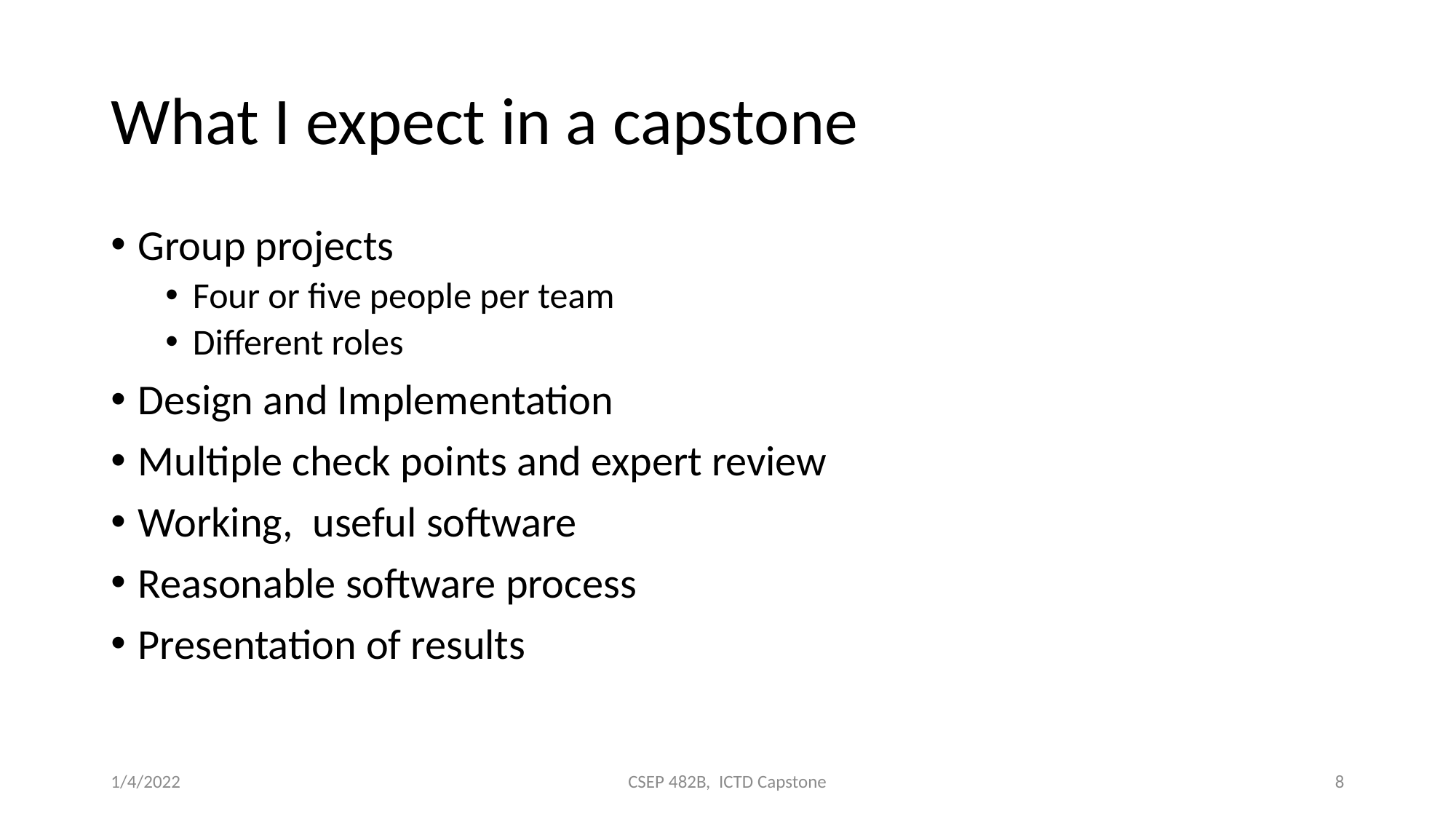

# What I expect in a capstone
Group projects
Four or five people per team
Different roles
Design and Implementation
Multiple check points and expert review
Working,  useful software
Reasonable software process
Presentation of results
1/4/2022
CSEP 482B,  ICTD Capstone
8